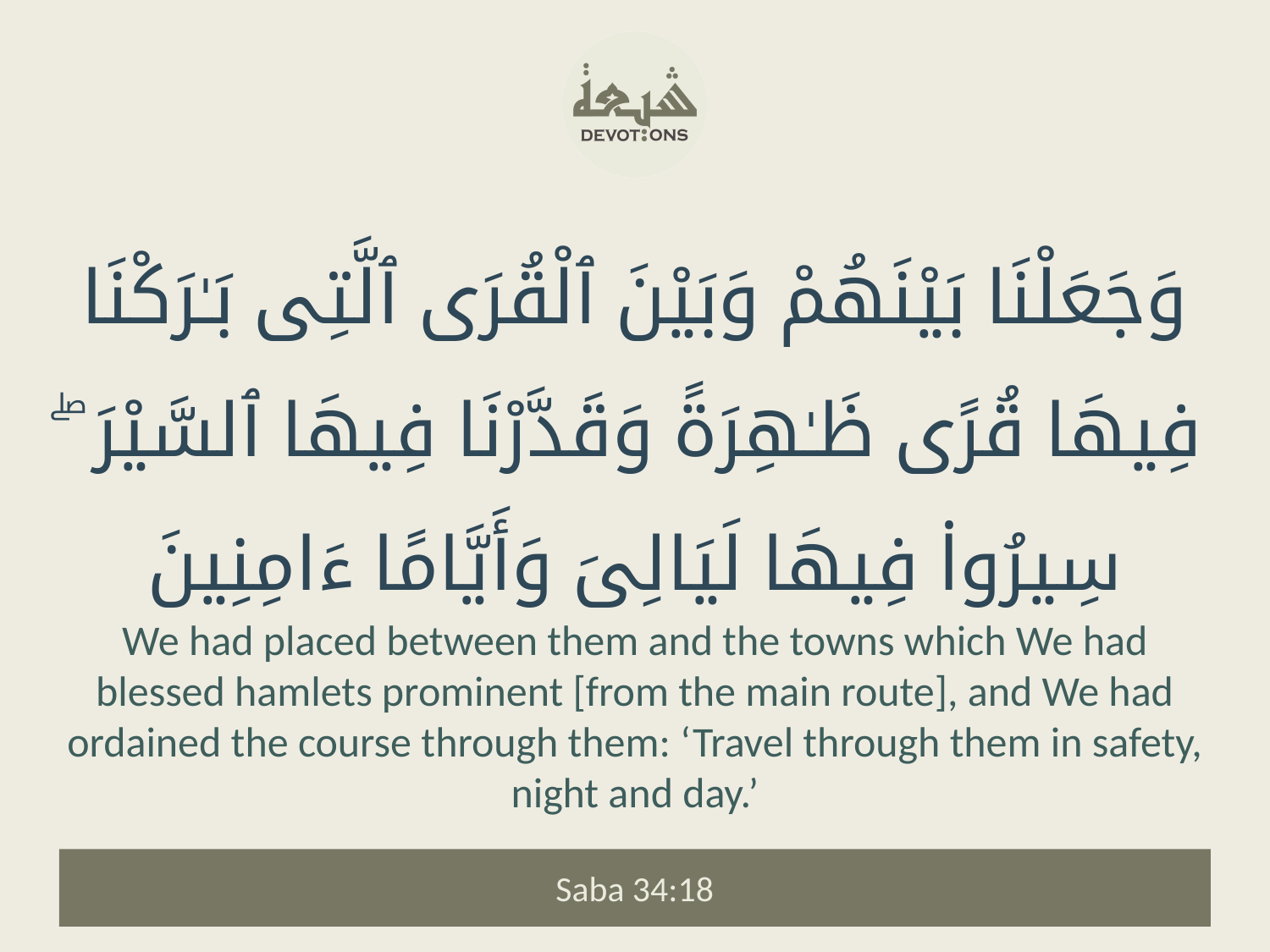

وَجَعَلْنَا بَيْنَهُمْ وَبَيْنَ ٱلْقُرَى ٱلَّتِى بَـٰرَكْنَا فِيهَا قُرًى ظَـٰهِرَةً وَقَدَّرْنَا فِيهَا ٱلسَّيْرَ ۖ سِيرُوا۟ فِيهَا لَيَالِىَ وَأَيَّامًا ءَامِنِينَ
We had placed between them and the towns which We had blessed hamlets prominent [from the main route], and We had ordained the course through them: ‘Travel through them in safety, night and day.’
Saba 34:18